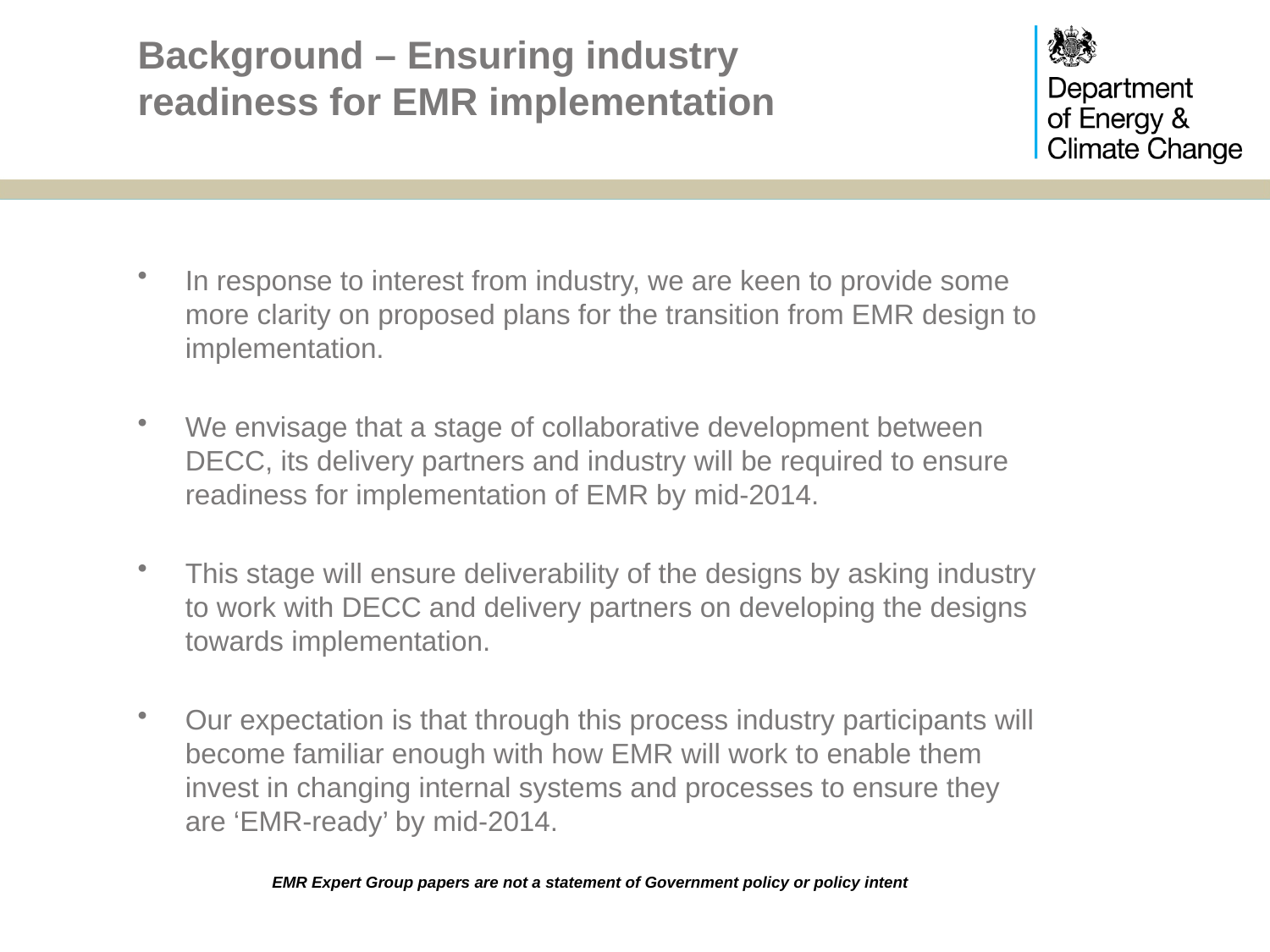

# Background – Ensuring industry readiness for EMR implementation
In response to interest from industry, we are keen to provide some more clarity on proposed plans for the transition from EMR design to implementation.

We envisage that a stage of collaborative development between DECC, its delivery partners and industry will be required to ensure readiness for implementation of EMR by mid-2014.

This stage will ensure deliverability of the designs by asking industry to work with DECC and delivery partners on developing the designs towards implementation.

Our expectation is that through this process industry participants will become familiar enough with how EMR will work to enable them invest in changing internal systems and processes to ensure they are ‘EMR-ready’ by mid-2014.